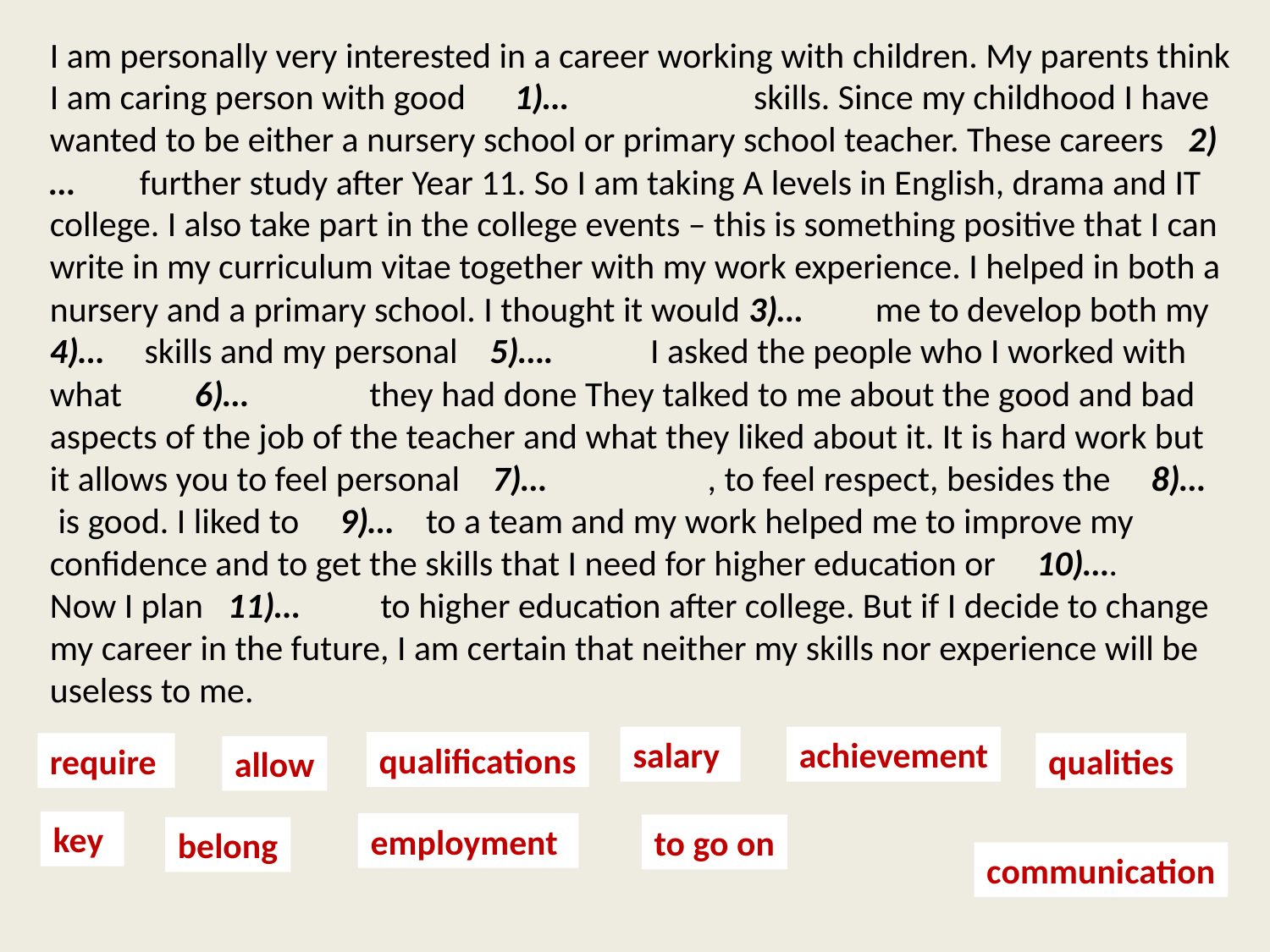

I am personally very interested in a career working with children. My parents think I am caring person with good      1)…                       skills. Since my childhood I have wanted to be either a nursery school or primary school teacher. These careers   2)…        further study after Year 11. So I am taking A levels in English, drama and IT college. I also take part in the college events – this is something positive that I can write in my curriculum vitae together with my work experience. I helped in both a nursery and a primary school. I thought it would 3)…         me to develop both my 4)…     skills and my personal    5)….            I asked the people who I worked with what         6)…               they had done They talked to me about the good and bad aspects of the job of the teacher and what they liked about it. It is hard work but it allows you to feel personal    7)…                    , to feel respect, besides the     8)…     is good. I liked to     9)…    to a team and my work helped me to improve my confidence and to get the skills that I need for higher education or     10)….           Now I plan   11)…          to higher education after college. But if I decide to change my career in the future, I am certain that neither my skills nor experience will be useless to me.
salary
achievement
qualifications
require
qualities
allow
key
employment
to go on
belong
сommunication